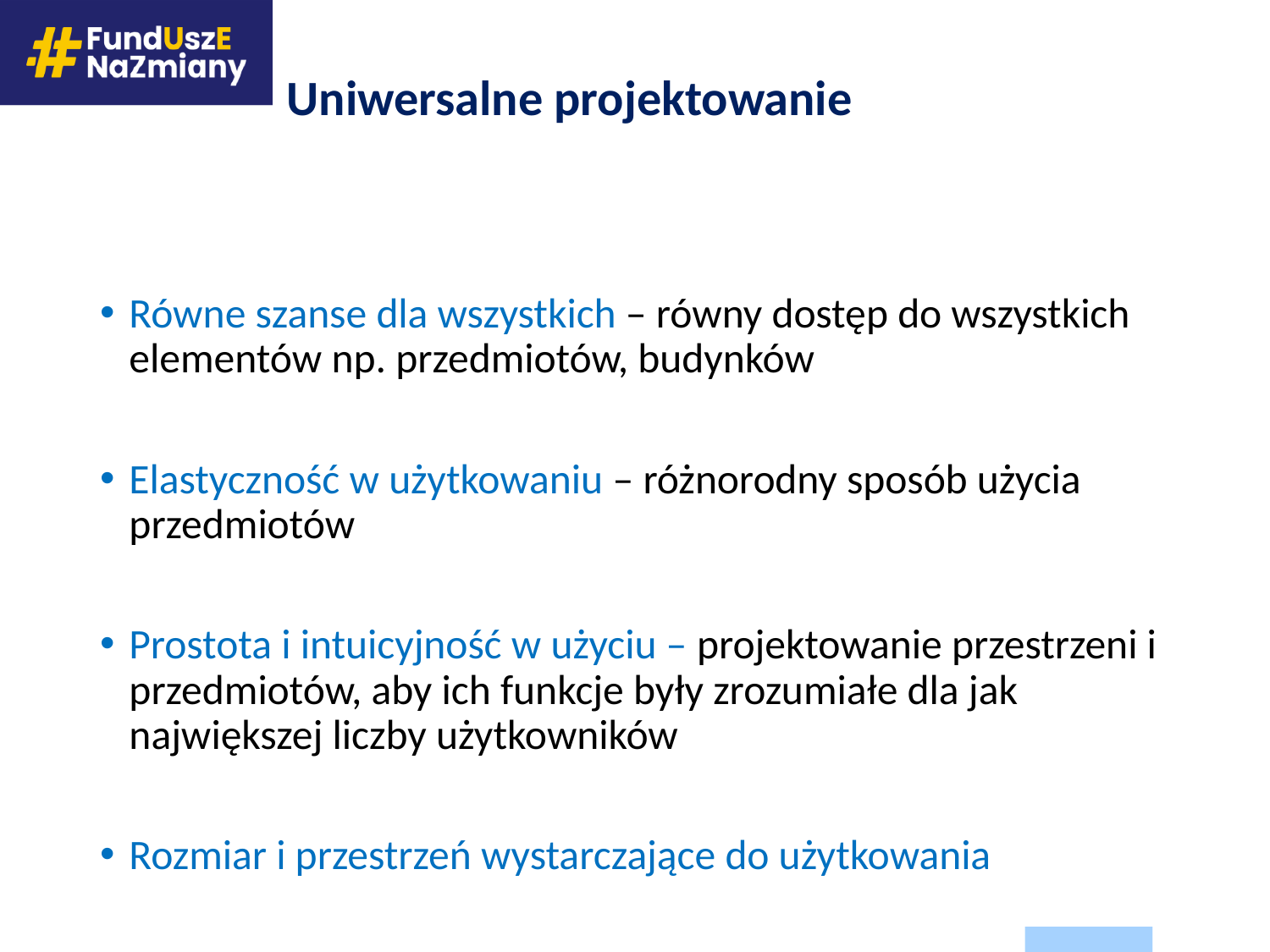

# Uniwersalne projektowanie
Równe szanse dla wszystkich – równy dostęp do wszystkich elementów np. przedmiotów, budynków

Elastyczność w użytkowaniu – różnorodny sposób użycia przedmiotów

Prostota i intuicyjność w użyciu – projektowanie przestrzeni i przedmiotów, aby ich funkcje były zrozumiałe dla jak największej liczby użytkowników

Rozmiar i przestrzeń wystarczające do użytkowania